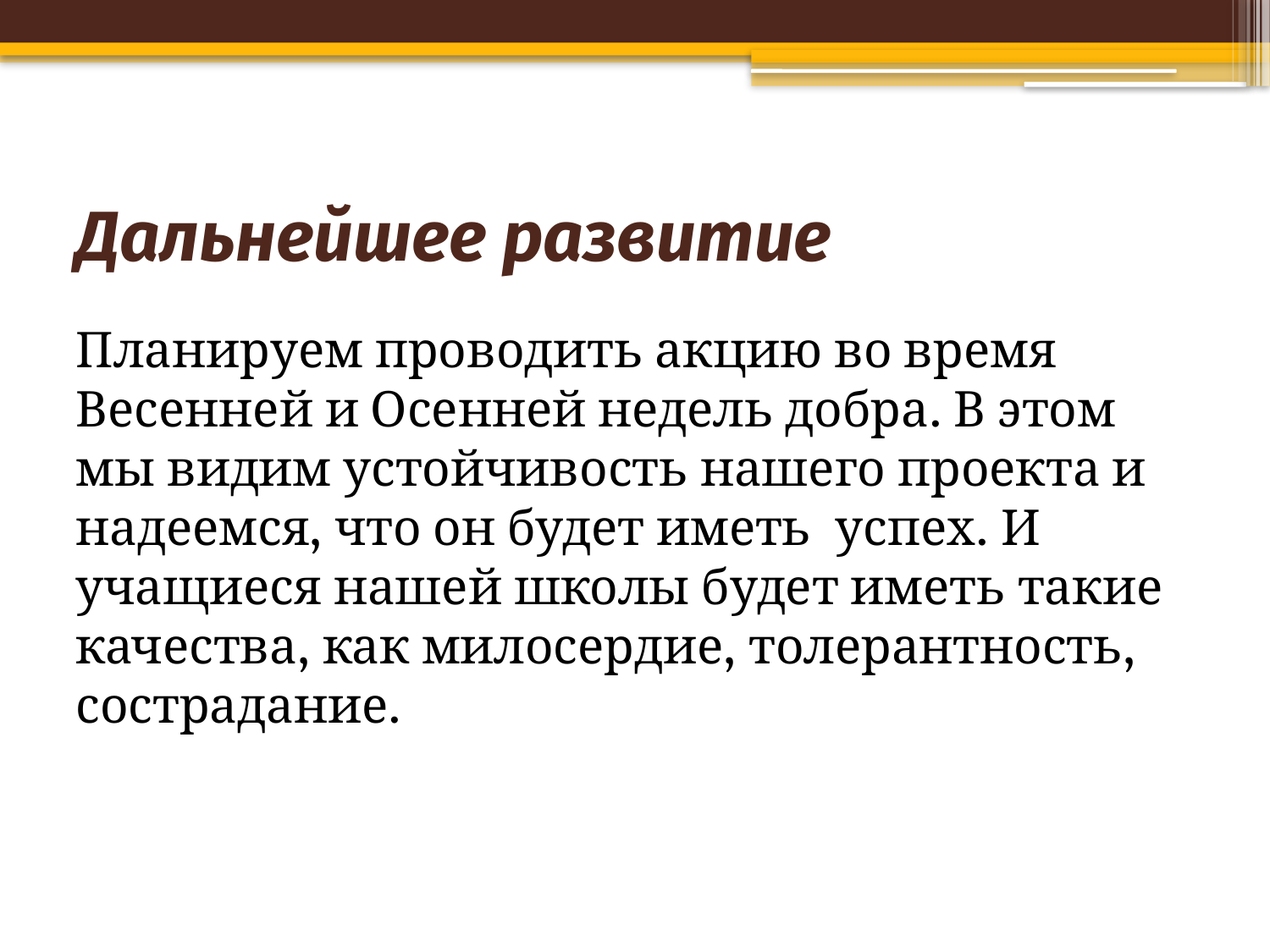

# Дальнейшее развитие
Планируем проводить акцию во время Весенней и Осенней недель добра. В этом мы видим устойчивость нашего проекта и надеемся, что он будет иметь  успех. И учащиеся нашей школы будет иметь такие качества, как милосердие, толерантность, сострадание.